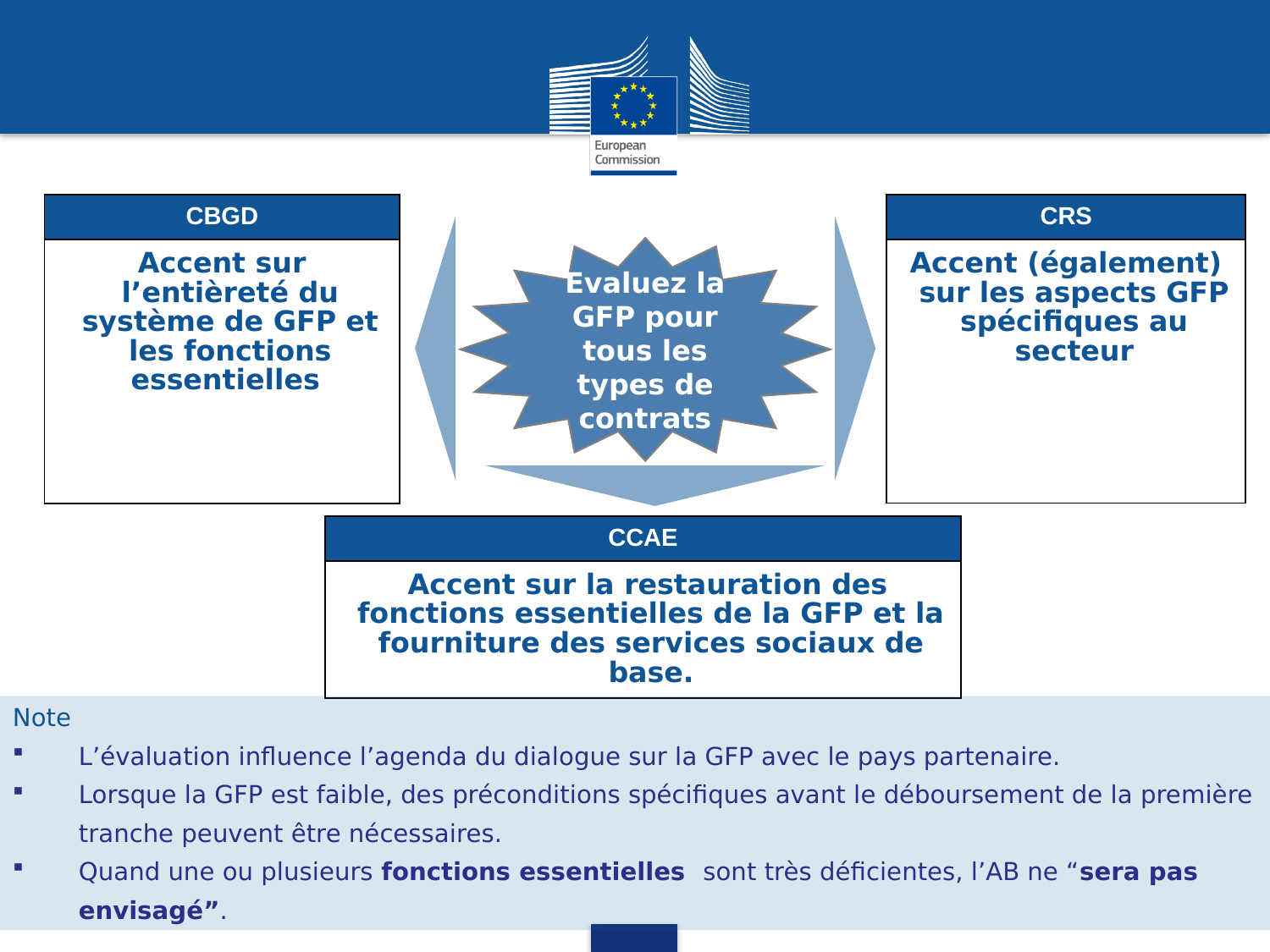

Running Head 12-Point Plain, Title Case
| CBGD |
| --- |
| Accent sur l’entièreté du système de GFP et les fonctions essentielles |
| CRS |
| --- |
| Accent (également) sur les aspects GFP spécifiques au secteur |
Evaluez la GFP pour tous les types de contrats

| CCAE |
| --- |
| Accent sur la restauration des fonctions essentielles de la GFP et la fourniture des services sociaux de base. |
Note
L’évaluation influence l’agenda du dialogue sur la GFP avec le pays partenaire.
Lorsque la GFP est faible, des préconditions spécifiques avant le déboursement de la première tranche peuvent être nécessaires.
Quand une ou plusieurs fonctions essentielles  sont très déficientes, l’AB ne “sera pas envisagé”.